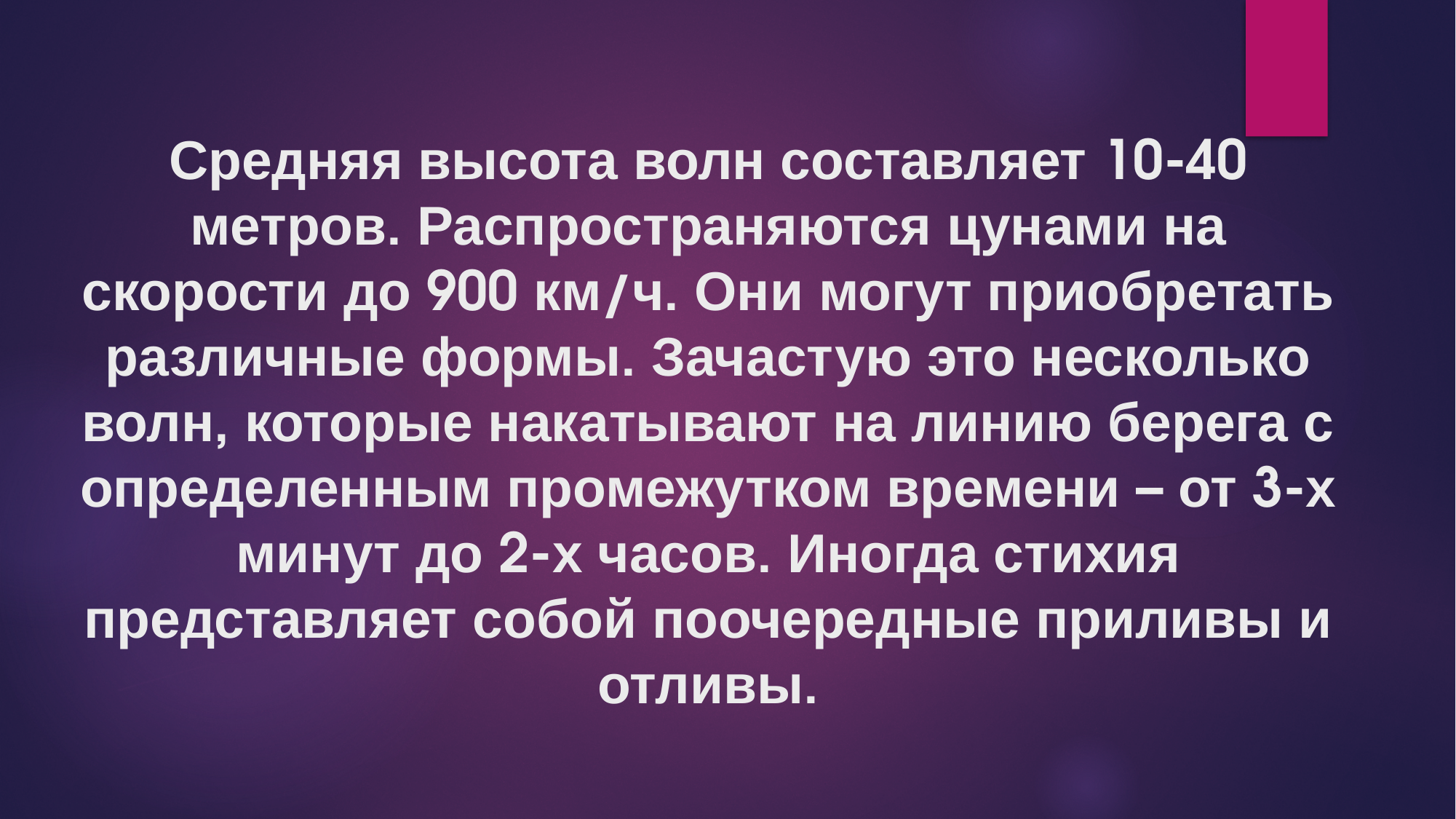

# Средняя высота волн составляет 10-40 метров. Распространяются цунами на скорости до 900 км/ч. Они могут приобретать различные формы. Зачастую это несколько волн, которые накатывают на линию берега с определенным промежутком времени – от 3-х минут до 2-х часов. Иногда стихия представляет собой поочередные приливы и отливы.